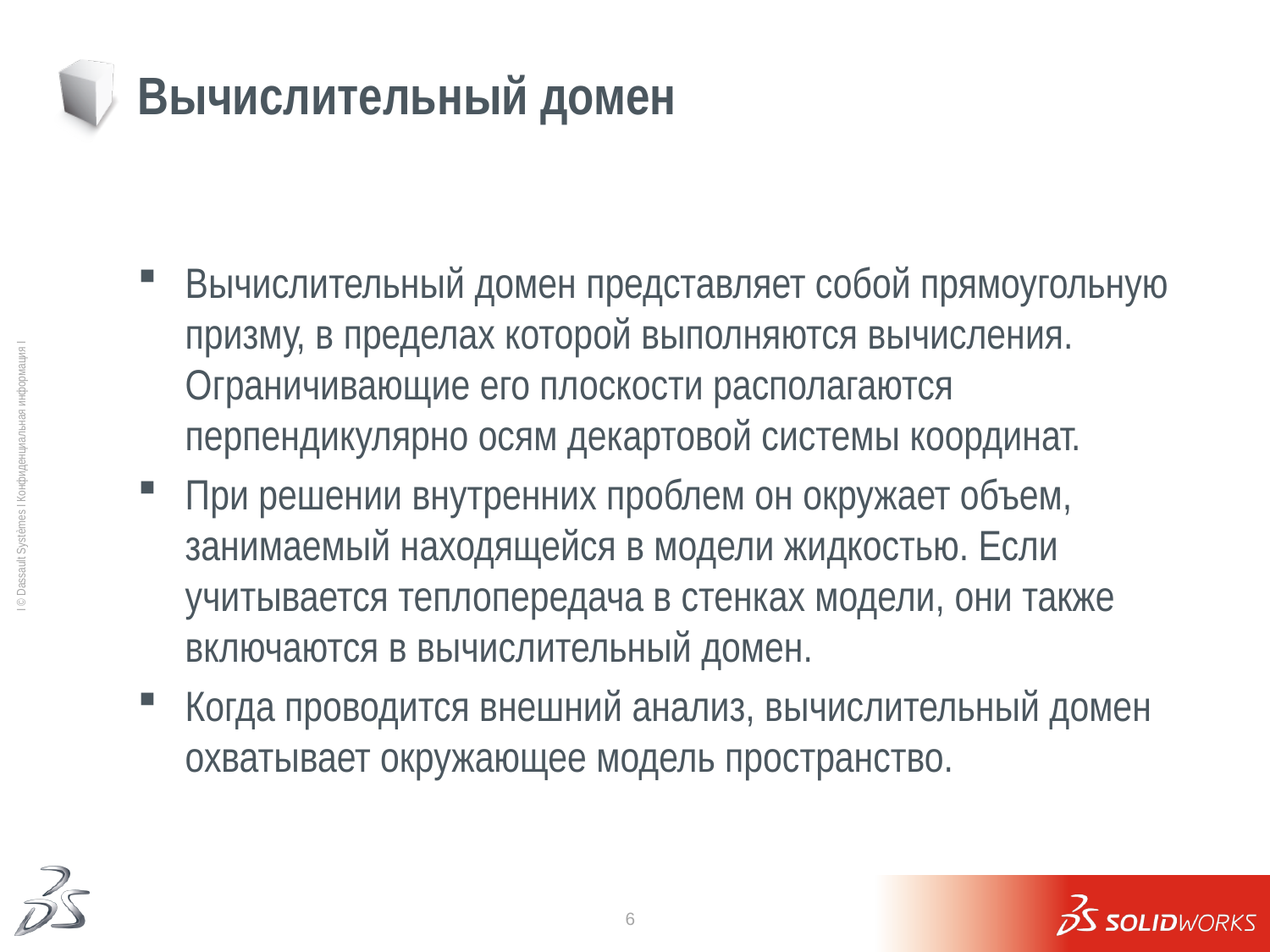

# Вычислительный домен
Вычислительный домен представляет собой прямоугольную призму, в пределах которой выполняются вычисления. Ограничивающие его плоскости располагаются перпендикулярно осям декартовой системы координат.
При решении внутренних проблем он окружает объем, занимаемый находящейся в модели жидкостью. Если учитывается теплопередача в стенках модели, они также включаются в вычислительный домен.
Когда проводится внешний анализ, вычислительный домен охватывает окружающее модель пространство.